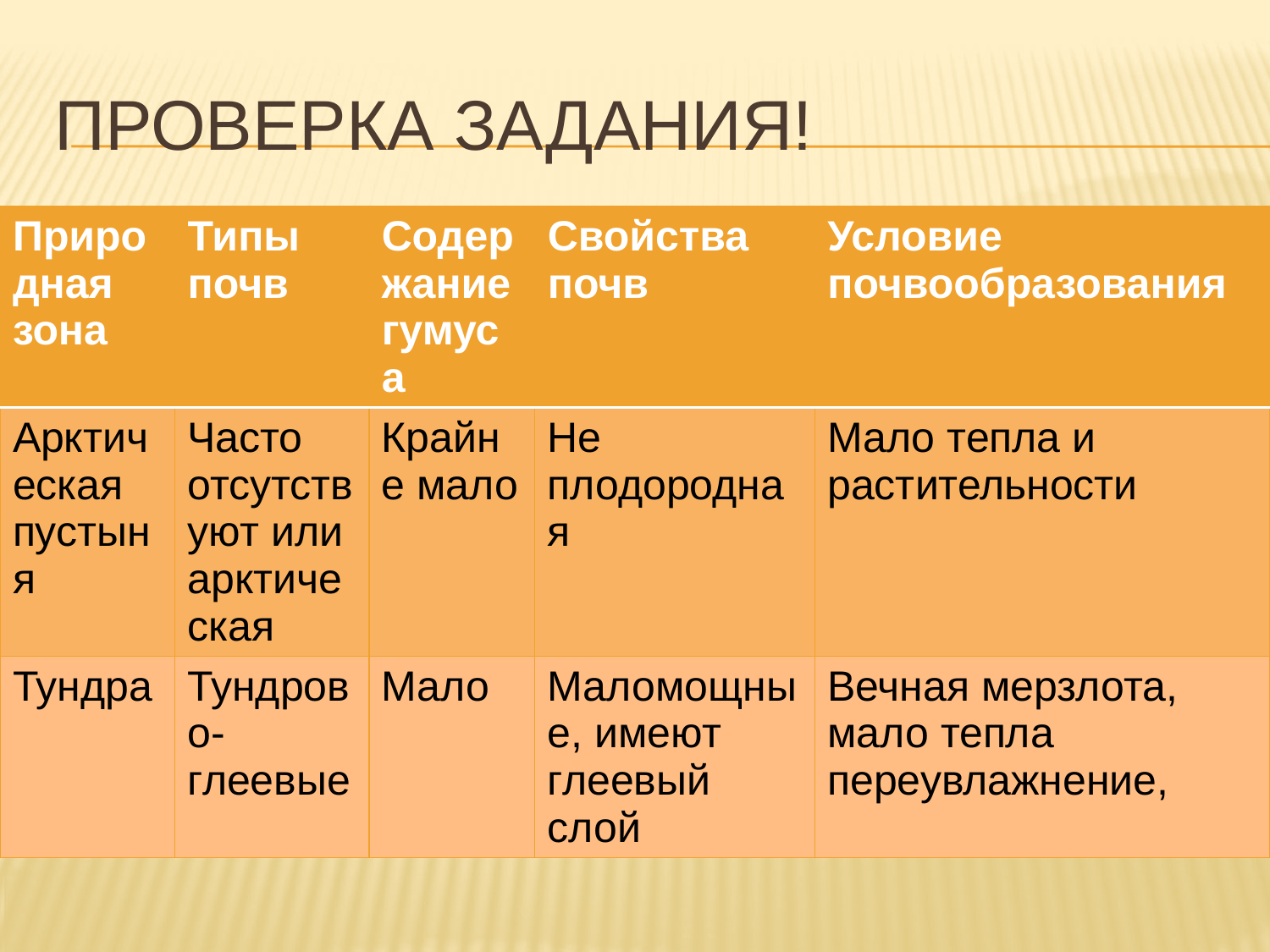

# Проверка задания!
| Природная зона | Типы почв | Содержание гумуса | Свойства почв | Условие почвообразования |
| --- | --- | --- | --- | --- |
| Арктическая пустыня | Часто отсутствуют или арктическая | Крайне мало | Не плодородная | Мало тепла и растительности |
| Тундра | Тундрово-глеевые | Мало | Маломощные, имеют глеевый слой | Вечная мерзлота, мало тепла переувлажнение, |